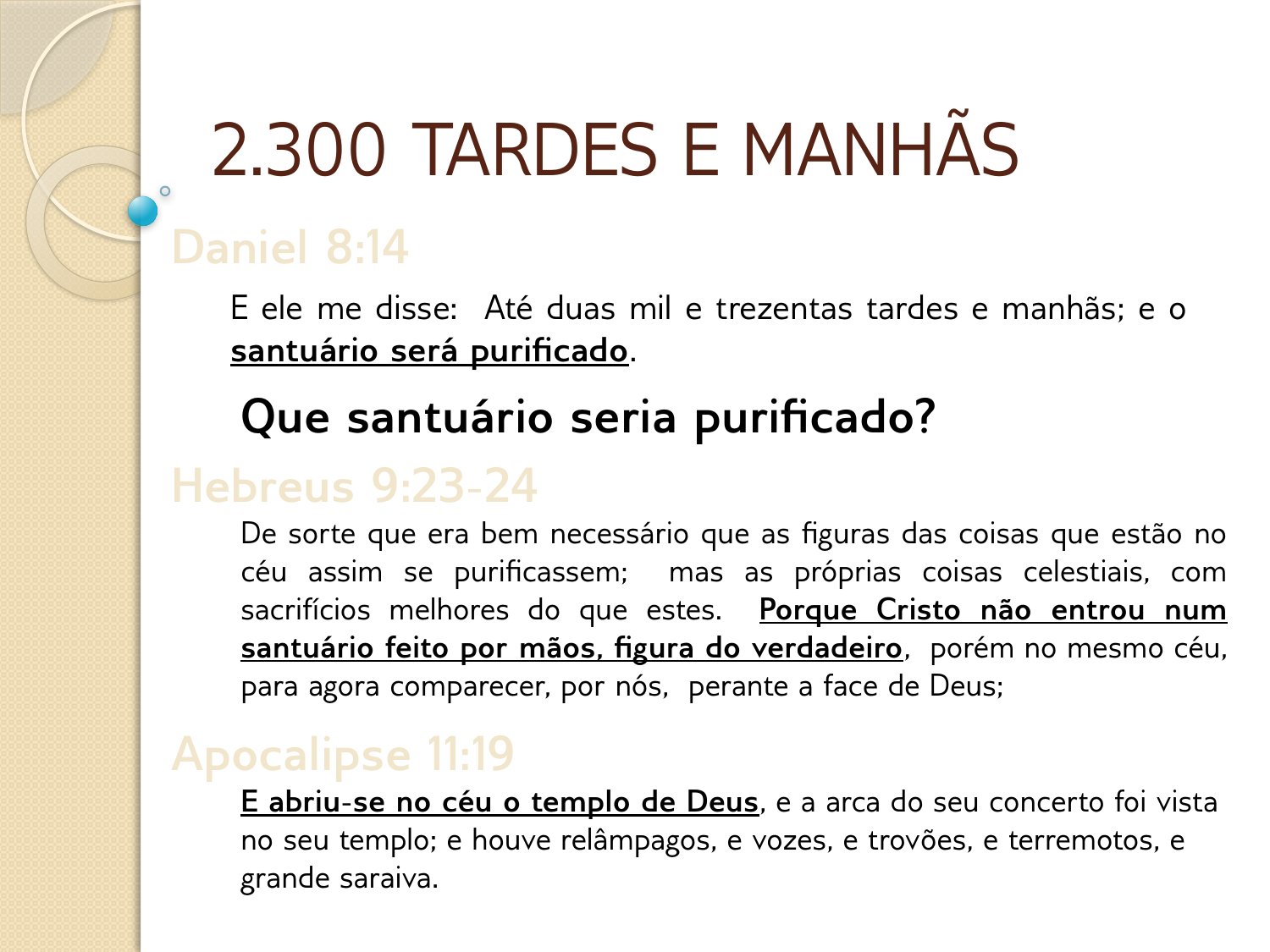

2.300 TARDES E MANHÃS
Daniel 8:14
E ele me disse:  Até duas mil e trezentas tardes e manhãs; e o santuário será purificado.
Que santuário seria purificado?
Hebreus 9:23-24
De sorte que era bem necessário que as figuras das coisas que estão no céu assim se purificassem;  mas as próprias coisas celestiais, com sacrifícios melhores do que estes.  Porque Cristo não entrou num santuário feito por mãos, figura do verdadeiro,  porém no mesmo céu, para agora comparecer, por nós,  perante a face de Deus;
Apocalipse 11:19
E abriu-se no céu o templo de Deus, e a arca do seu concerto foi vista no seu templo; e houve relâmpagos, e vozes, e trovões, e terremotos, e grande saraiva.